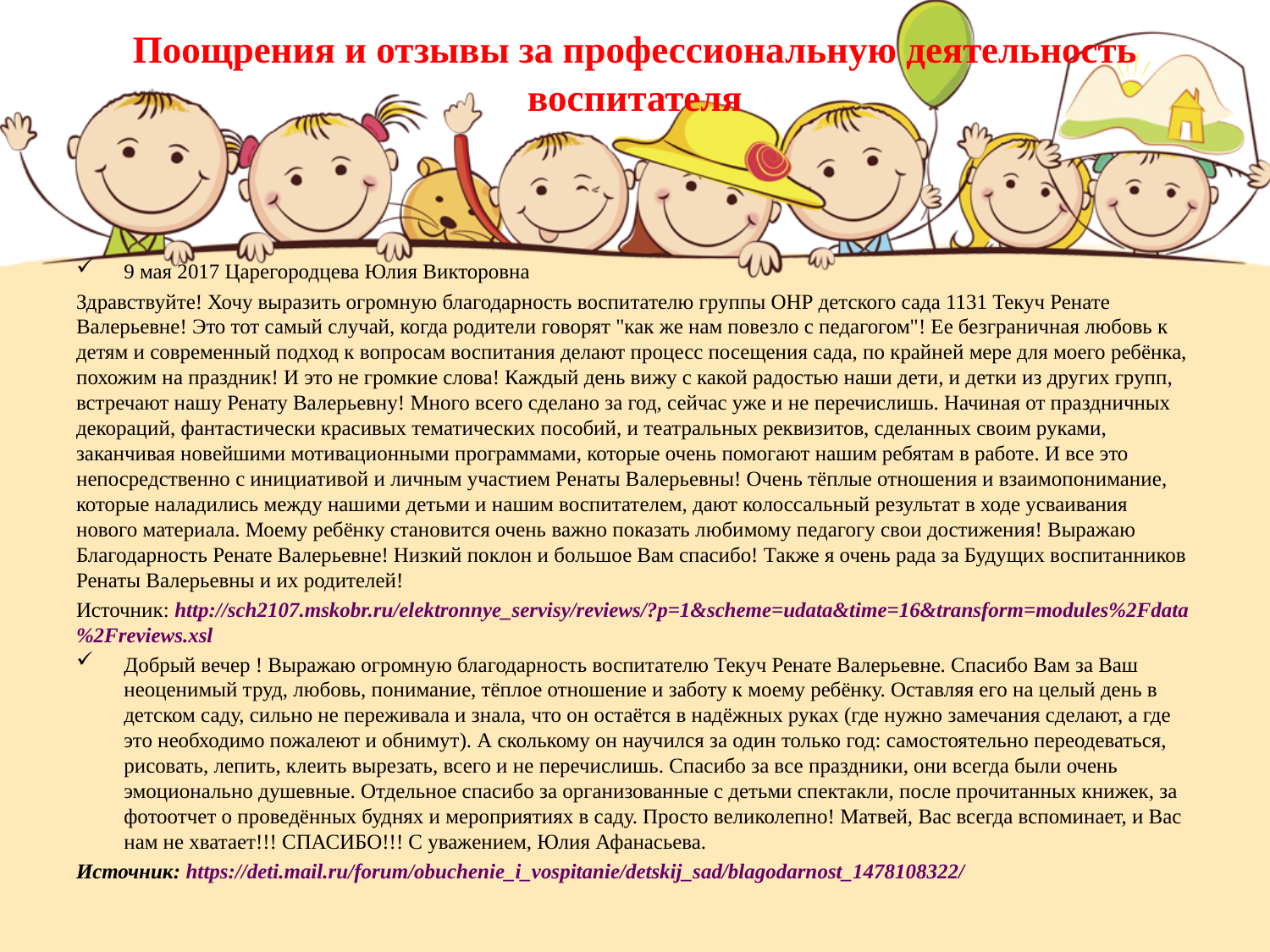

# Поощрения и отзывы за профессиональную деятельность воспитателя

9 мая 2017 Царегородцева Юлия Викторовна
Здравствуйте! Хочу выразить огромную благодарность воспитателю группы ОНР детского сада 1131 Текуч Ренате Валерьевне! Это тот самый случай, когда родители говорят "как же нам повезло с педагогом"! Ее безграничная любовь к детям и современный подход к вопросам воспитания делают процесс посещения сада, по крайней мере для моего ребёнка, похожим на праздник! И это не громкие слова! Каждый день вижу с какой радостью наши дети, и детки из других групп, встречают нашу Ренату Валерьевну! Много всего сделано за год, сейчас уже и не перечислишь. Начиная от праздничных декораций, фантастически красивых тематических пособий, и театральных реквизитов, сделанных своим руками, заканчивая новейшими мотивационными программами, которые очень помогают нашим ребятам в работе. И все это непосредственно с инициативой и личным участием Ренаты Валерьевны! Очень тёплые отношения и взаимопонимание, которые наладились между нашими детьми и нашим воспитателем, дают колоссальный результат в ходе усваивания нового материала. Моему ребёнку становится очень важно показать любимому педагогу свои достижения! Выражаю Благодарность Ренате Валерьевне! Низкий поклон и большое Вам спасибо! Также я очень рада за Будущих воспитанников Ренаты Валерьевны и их родителей!
Источник: http://sch2107.mskobr.ru/elektronnye_servisy/reviews/?p=1&scheme=udata&time=16&transform=modules%2Fdata%2Freviews.xsl
Добрый вечер ! Выражаю огромную благодарность воспитателю Текуч Ренате Валерьевне. Спасибо Вам за Ваш неоценимый труд, любовь, понимание, тёплое отношение и заботу к моему ребёнку. Оставляя его на целый день в детском саду, сильно не переживала и знала, что он остаётся в надёжных руках (где нужно замечания сделают, а где это необходимо пожалеют и обнимут). А сколькому он научился за один только год: самостоятельно переодеваться, рисовать, лепить, клеить вырезать, всего и не перечислишь. Спасибо за все праздники, они всегда были очень эмоционально душевные. Отдельное спасибо за организованные с детьми спектакли, после прочитанных книжек, за фотоотчет о проведённых буднях и мероприятиях в саду. Просто великолепно! Матвей, Вас всегда вспоминает, и Вас нам не хватает!!! СПАСИБО!!! С уважением, Юлия Афанасьева.
Источник: https://deti.mail.ru/forum/obuchenie_i_vospitanie/detskij_sad/blagodarnost_1478108322/